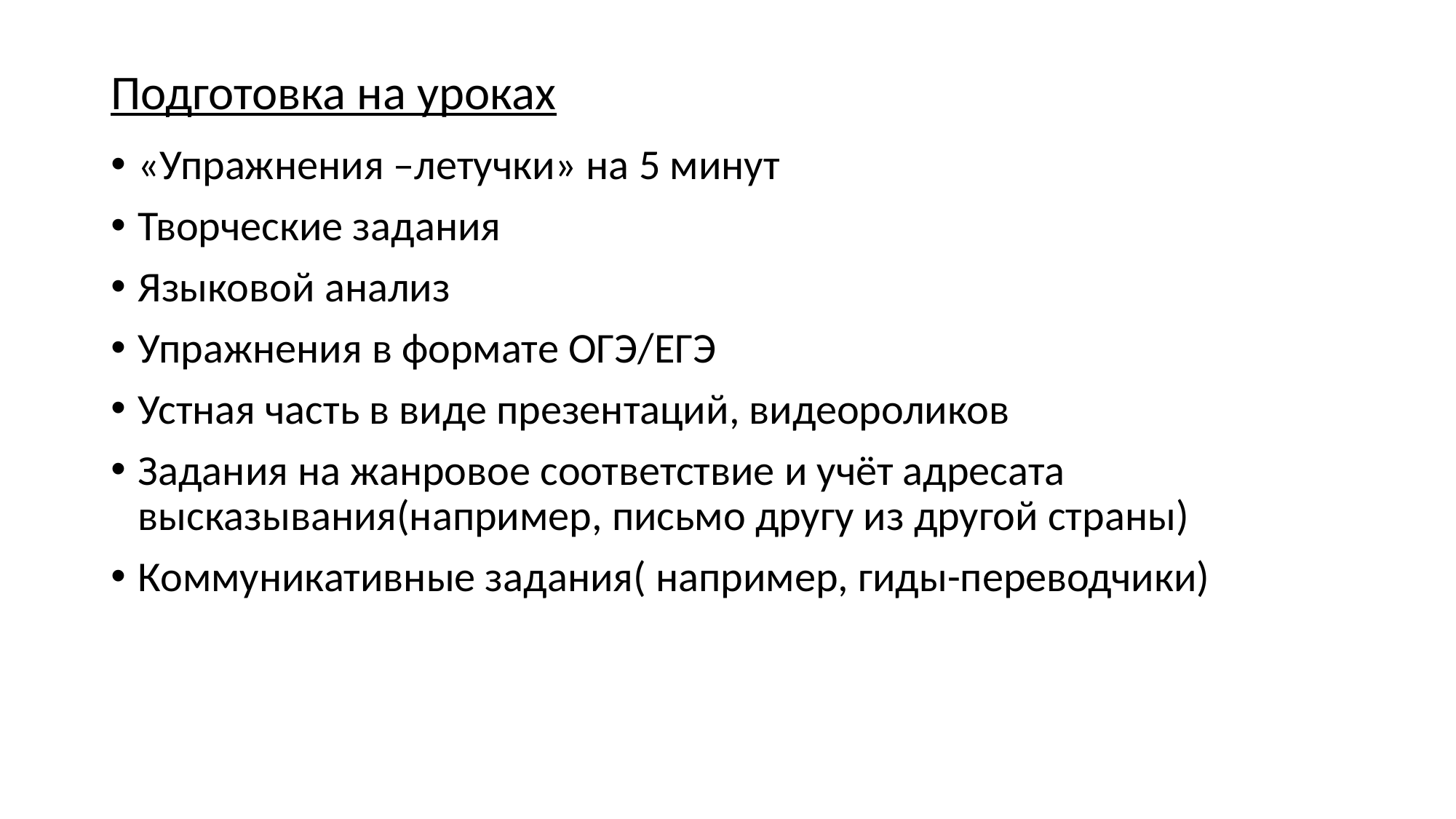

# Подготовка на уроках
«Упражнения –летучки» на 5 минут
Творческие задания
Языковой анализ
Упражнения в формате ОГЭ/ЕГЭ
Устная часть в виде презентаций, видеороликов
Задания на жанровое соответствие и учёт адресата высказывания(например, письмо другу из другой страны)
Коммуникативные задания( например, гиды-переводчики)